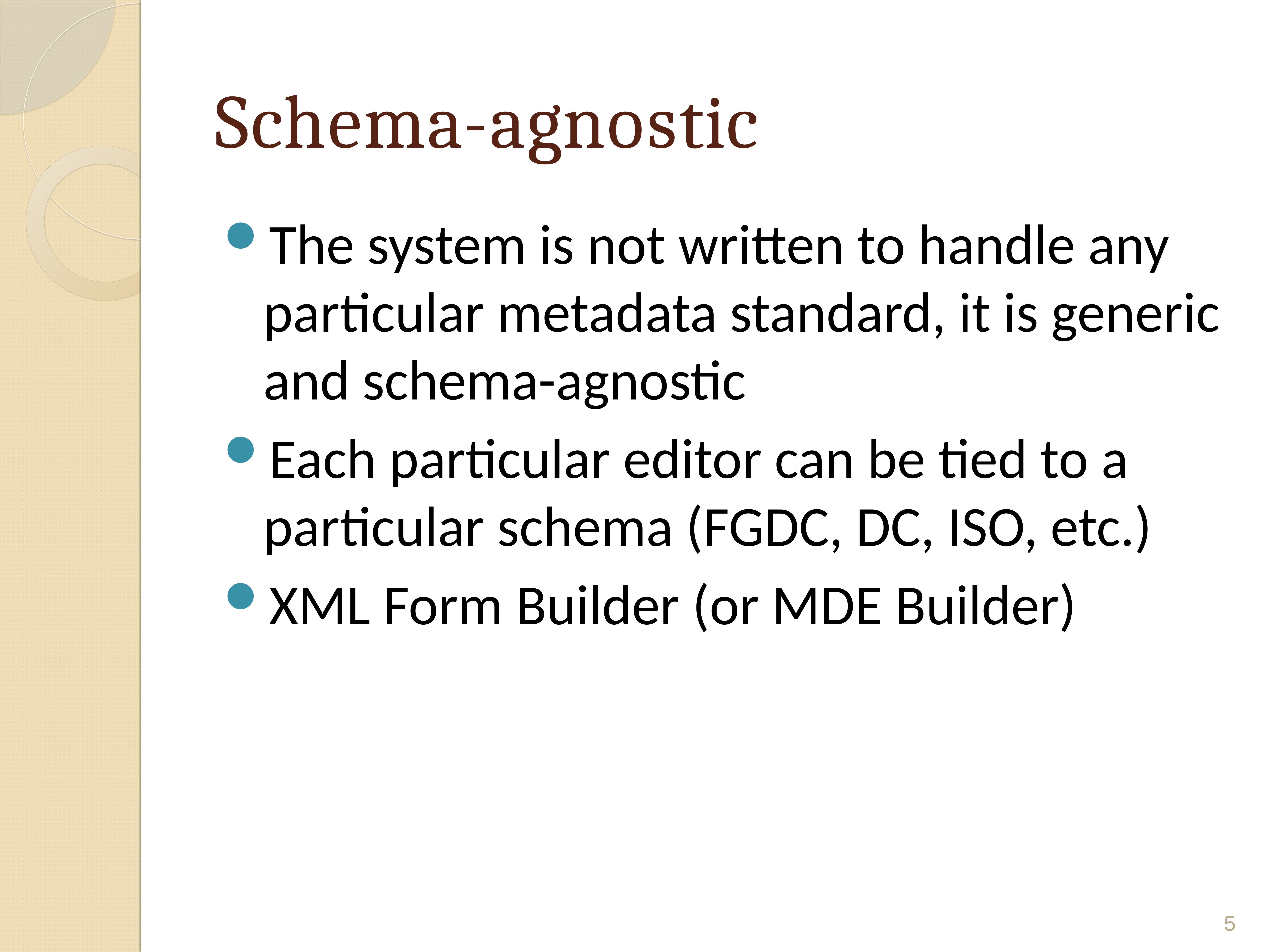

# Schema-agnostic
The system is not written to handle any particular metadata standard, it is generic and schema-agnostic
Each particular editor can be tied to a particular schema (FGDC, DC, ISO, etc.)
XML Form Builder (or MDE Builder)
5